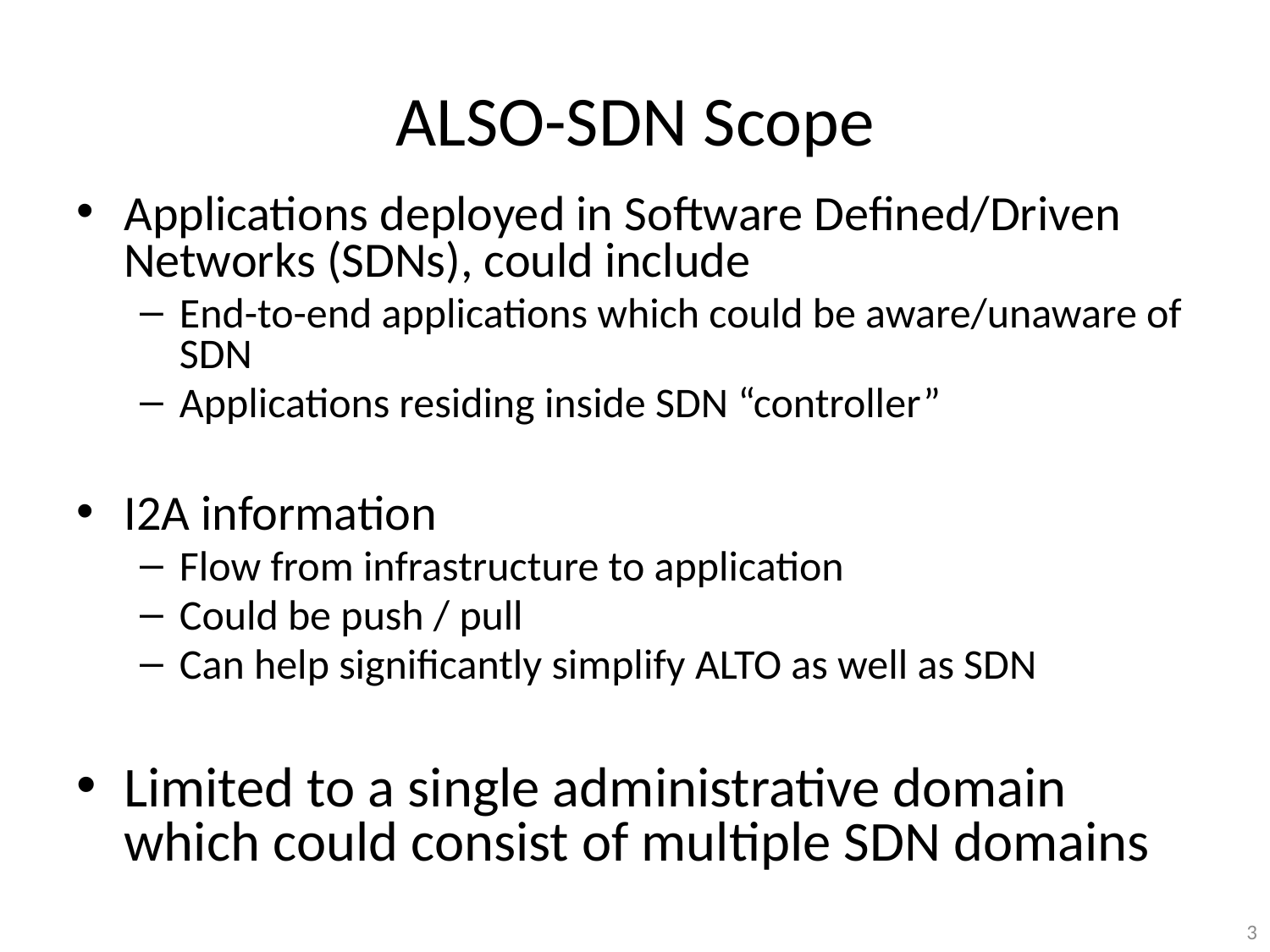

# ALSO-SDN Scope
Applications deployed in Software Defined/Driven Networks (SDNs), could include
End-to-end applications which could be aware/unaware of SDN
Applications residing inside SDN “controller”

I2A information
Flow from infrastructure to application
Could be push / pull
Can help significantly simplify ALTO as well as SDN

Limited to a single administrative domain which could consist of multiple SDN domains
3